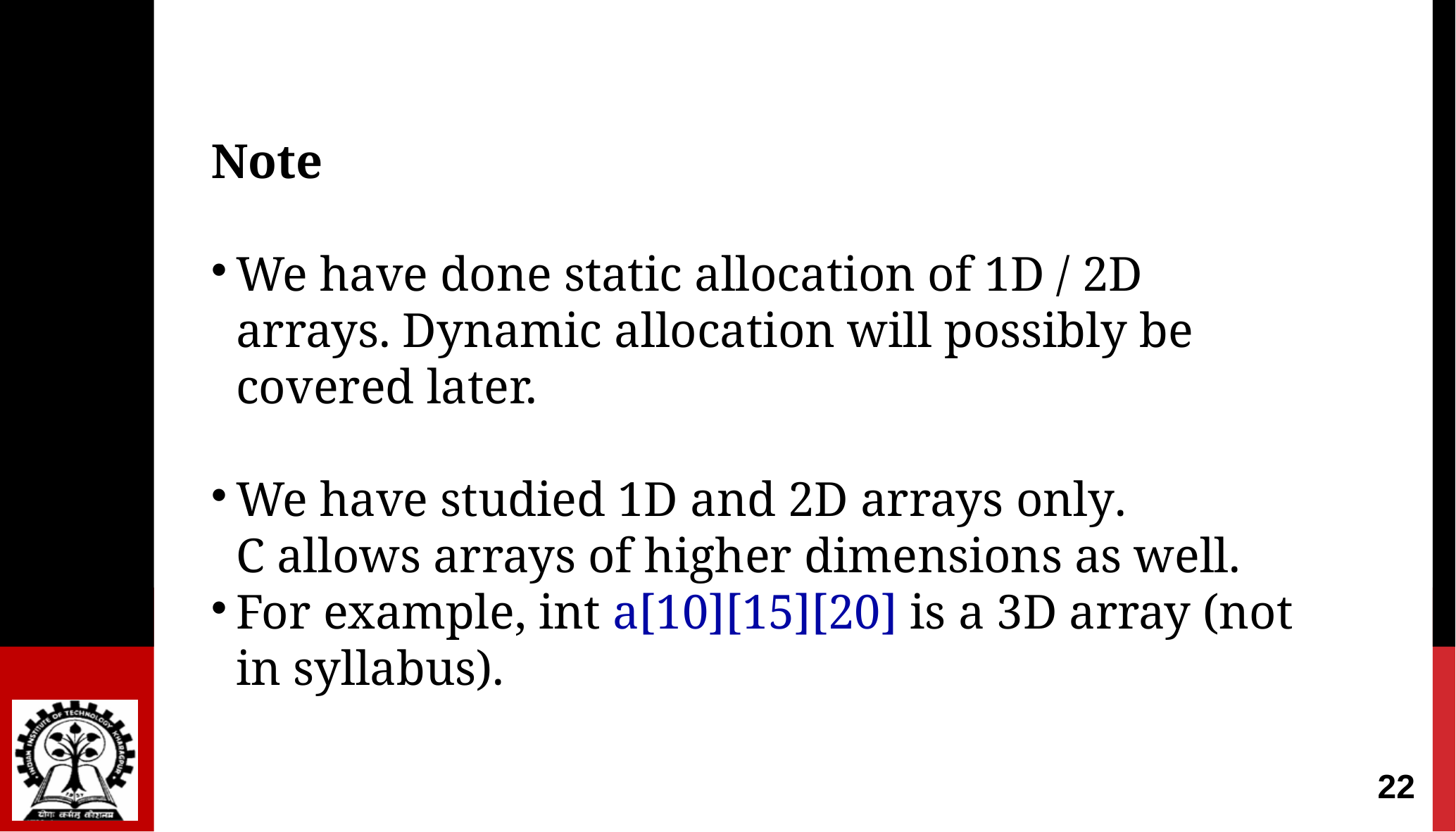

Note

We have done static allocation of 1D / 2D arrays. Dynamic allocation will possibly be covered later.

We have studied 1D and 2D arrays only.
C allows arrays of higher dimensions as well.
For example, int a[10][15][20] is a 3D array (not in syllabus).

22